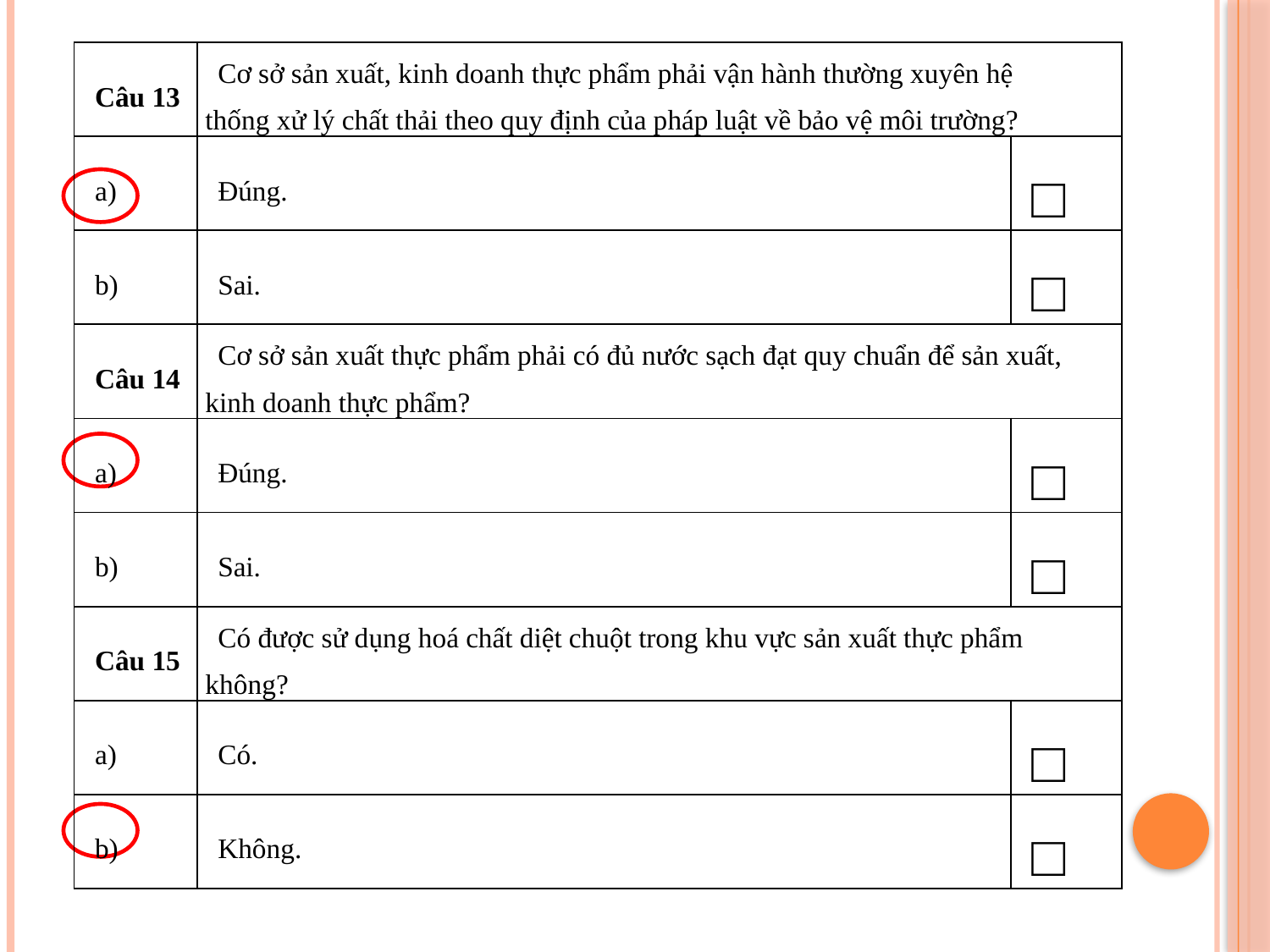

| Câu 13 | Cơ sở sản xuất, kinh doanh thực phẩm phải vận hành thường xuyên hệ thống xử lý chất thải theo quy định của pháp luật về bảo vệ môi trường? |  |
| --- | --- | --- |
| a) | Đúng. | □ |
| b) | Sai. | □ |
| Câu 14 | Cơ sở sản xuất thực phẩm phải có đủ nước sạch đạt quy chuẩn để sản xuất, kinh doanh thực phẩm? |  |
| a) | Đúng. | □ |
| b) | Sai. | □ |
| Câu 15 | Có được sử dụng hoá chất diệt chuột trong khu vực sản xuất thực phẩm không? |  |
| a) | Có. | □ |
| b) | Không. | □ |